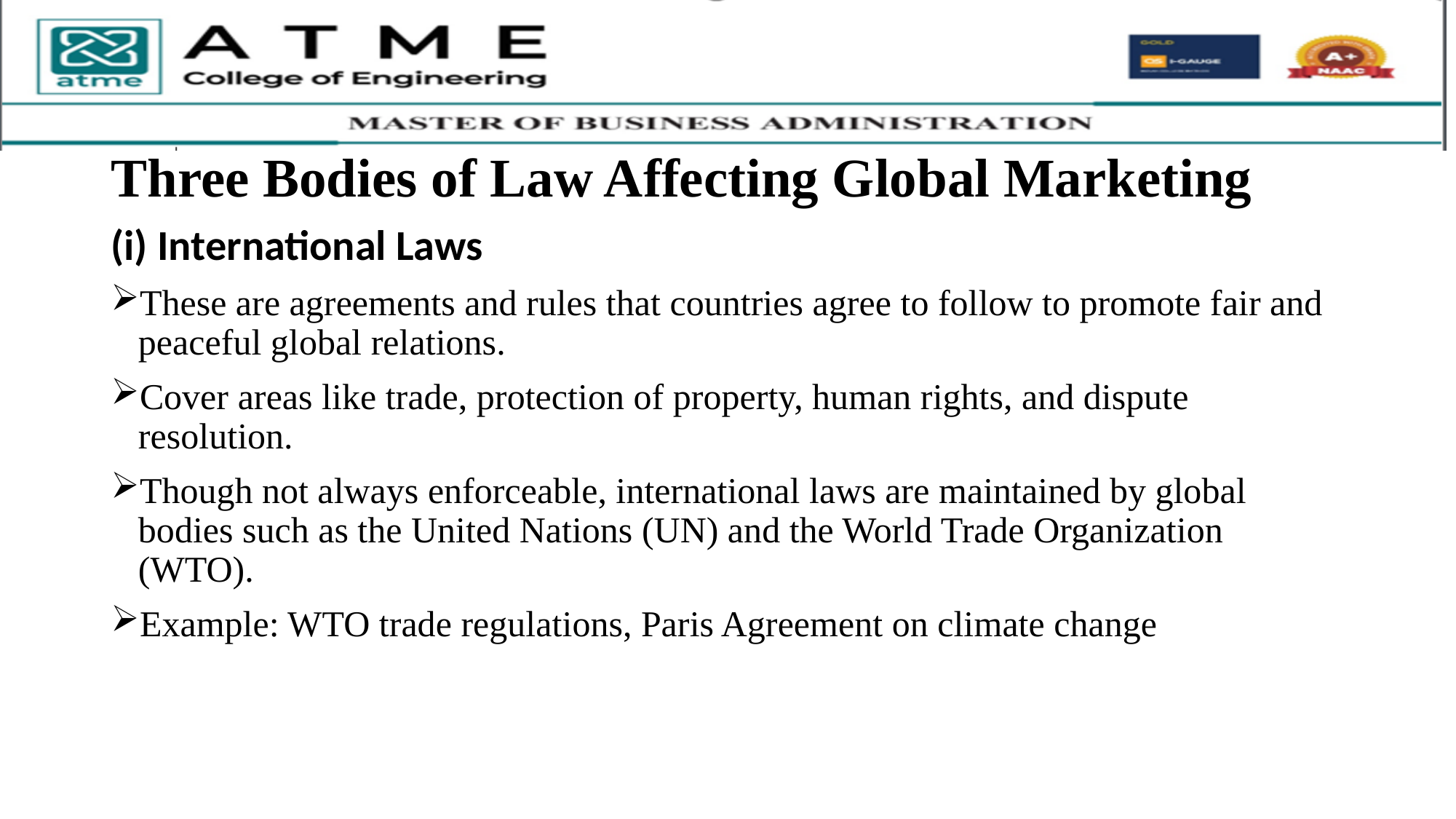

# Three Bodies of Law Affecting Global Marketing
(i) International Laws
These are agreements and rules that countries agree to follow to promote fair and peaceful global relations.
Cover areas like trade, protection of property, human rights, and dispute resolution.
Though not always enforceable, international laws are maintained by global bodies such as the United Nations (UN) and the World Trade Organization (WTO).
Example: WTO trade regulations, Paris Agreement on climate change